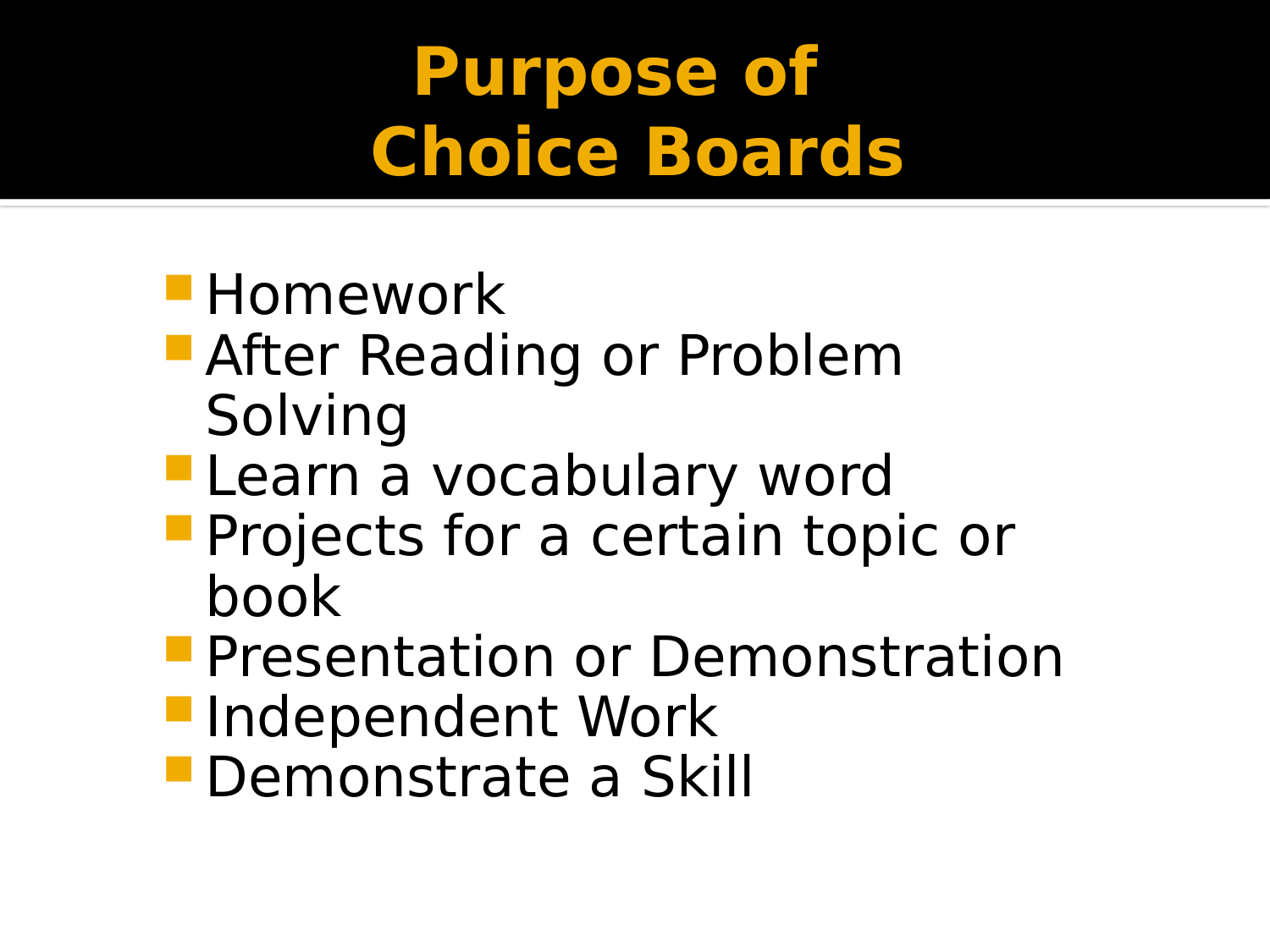

# Purpose of Choice Boards
Homework
After Reading or Problem Solving
Learn a vocabulary word
Projects for a certain topic or book
Presentation or Demonstration
Independent Work
Demonstrate a Skill